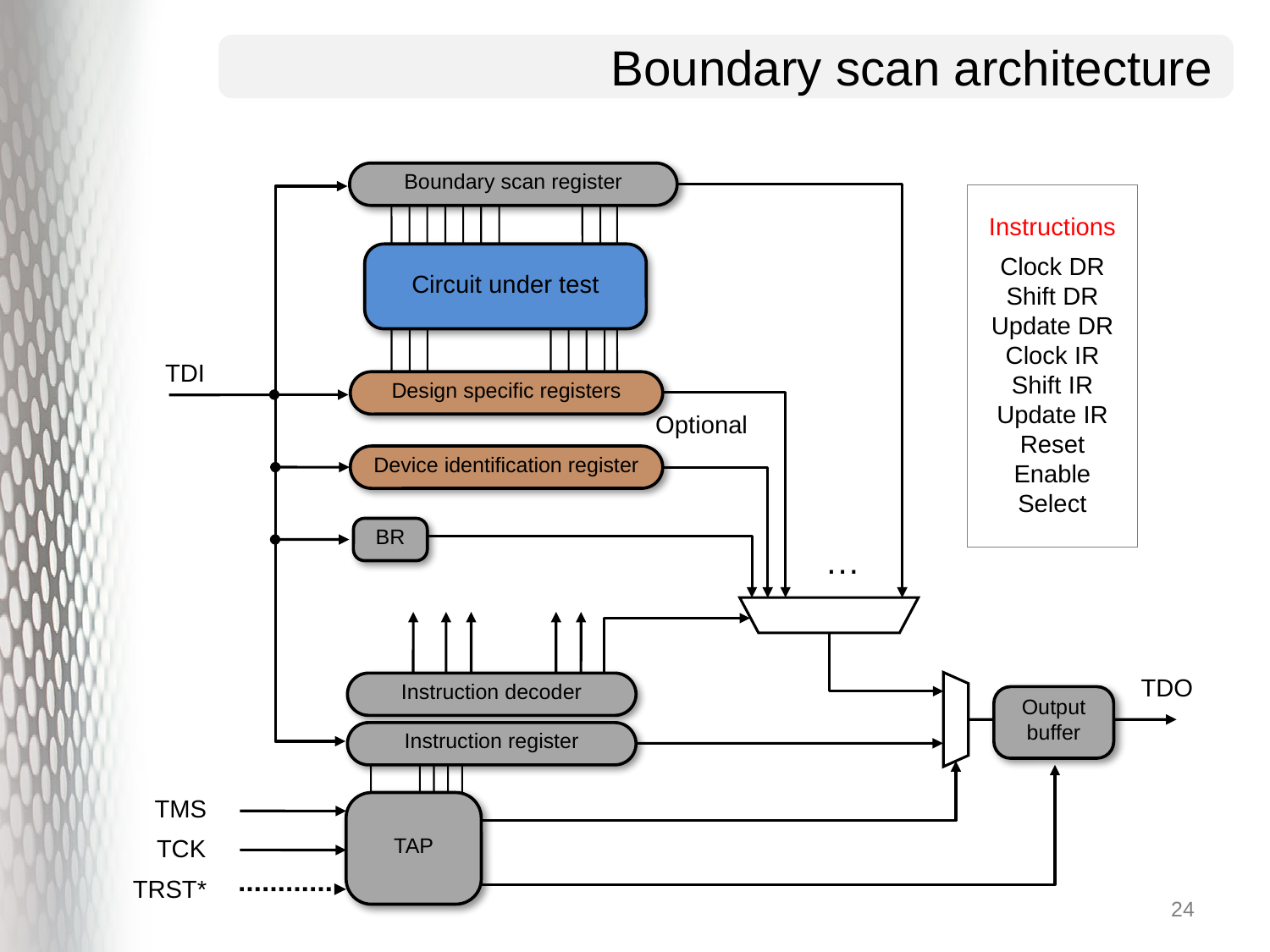

# Boundary scan architecture
Boundary scan register

Instructions
Clock DR
Shift DR
Update DR
Clock IR
Shift IR
Update IR
Reset
Enable
Select

Circuit under test

TDI

Design specific registers

Optional
Device identification register

BR
…

TDO
Instruction decoder
Output
buffer

Instruction register

TMS
TAP

TCK

TRST*